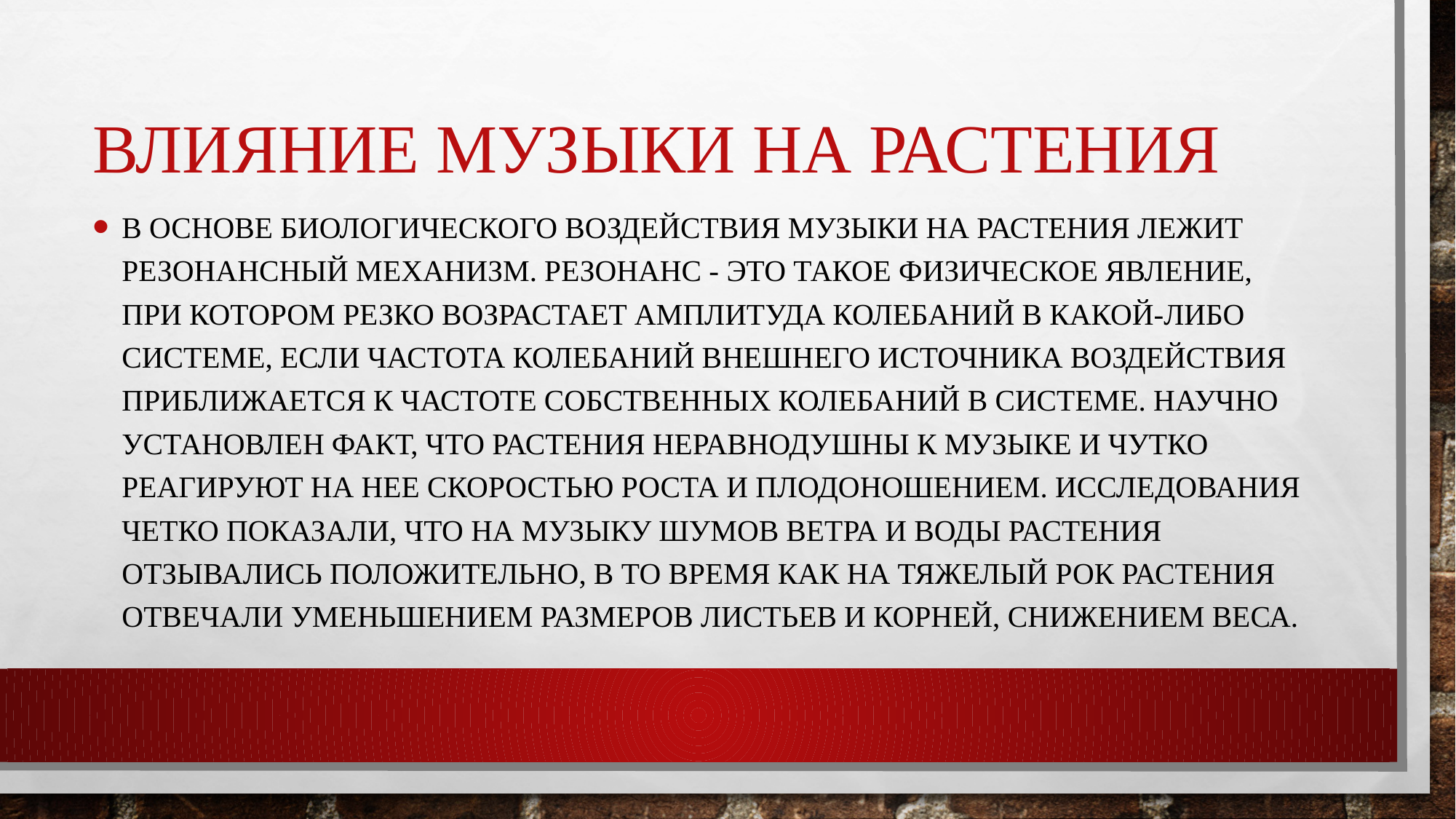

# Влияние музыки на растения
В основе биологического воздействия музыки на растения лежит резонансный механизм. Резонанс - это такое физическое явление, при котором резко возрастает амплитуда колебаний в какой-либо системе, если частота колебаний внешнего источника воздействия приближается к частоте собственных колебаний в системе. Научно установлен факт, что растения неравнодушны к музыке и чутко реагируют на нее скоростью роста и плодоношением. Исследования четко показали, что на музыку шумов ветра и воды растения отзывались положительно, в то время как на тяжелый рок растения отвечали уменьшением размеров листьев и корней, снижением веса.